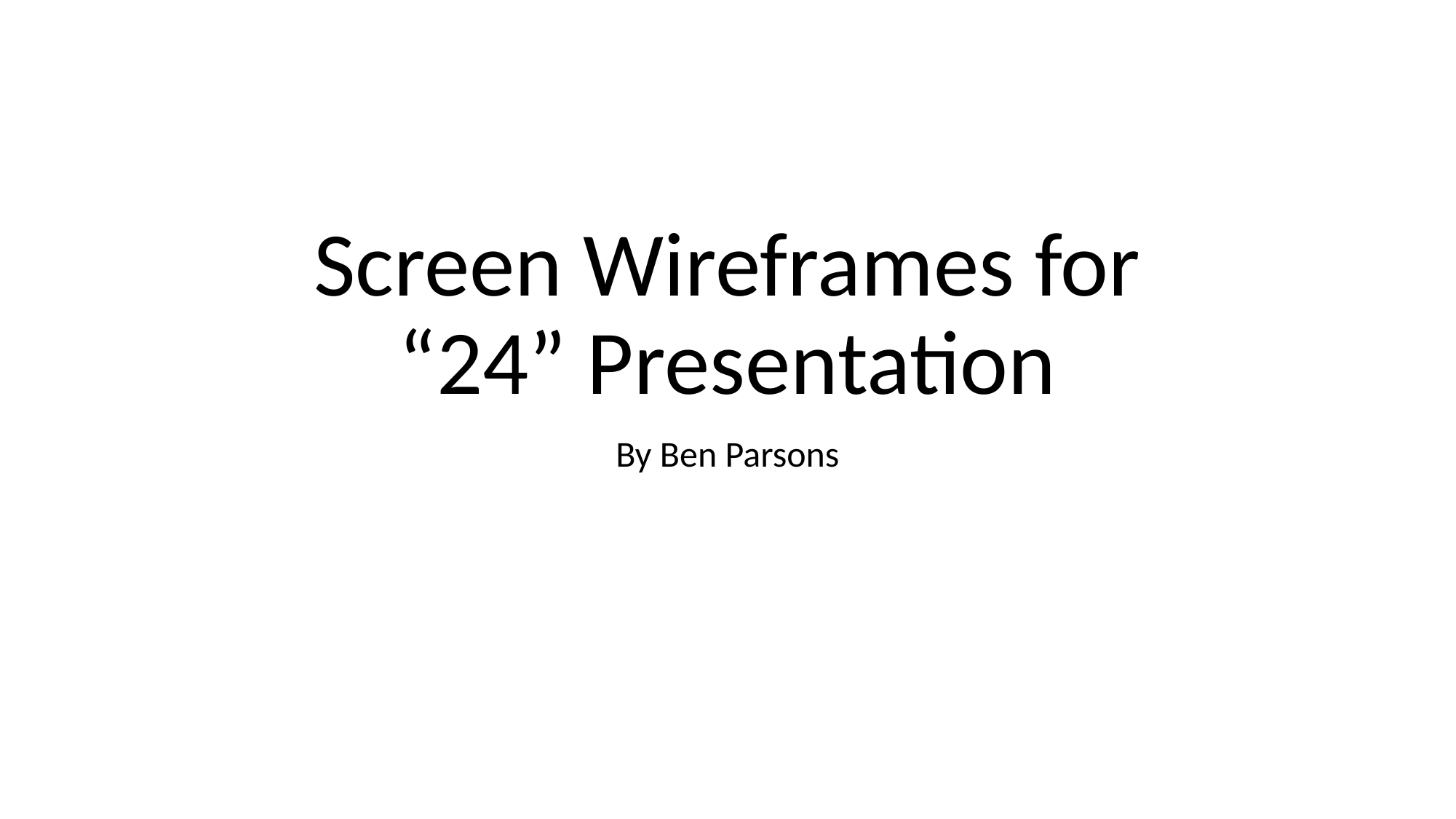

# Screen Wireframes for “24” Presentation
By Ben Parsons